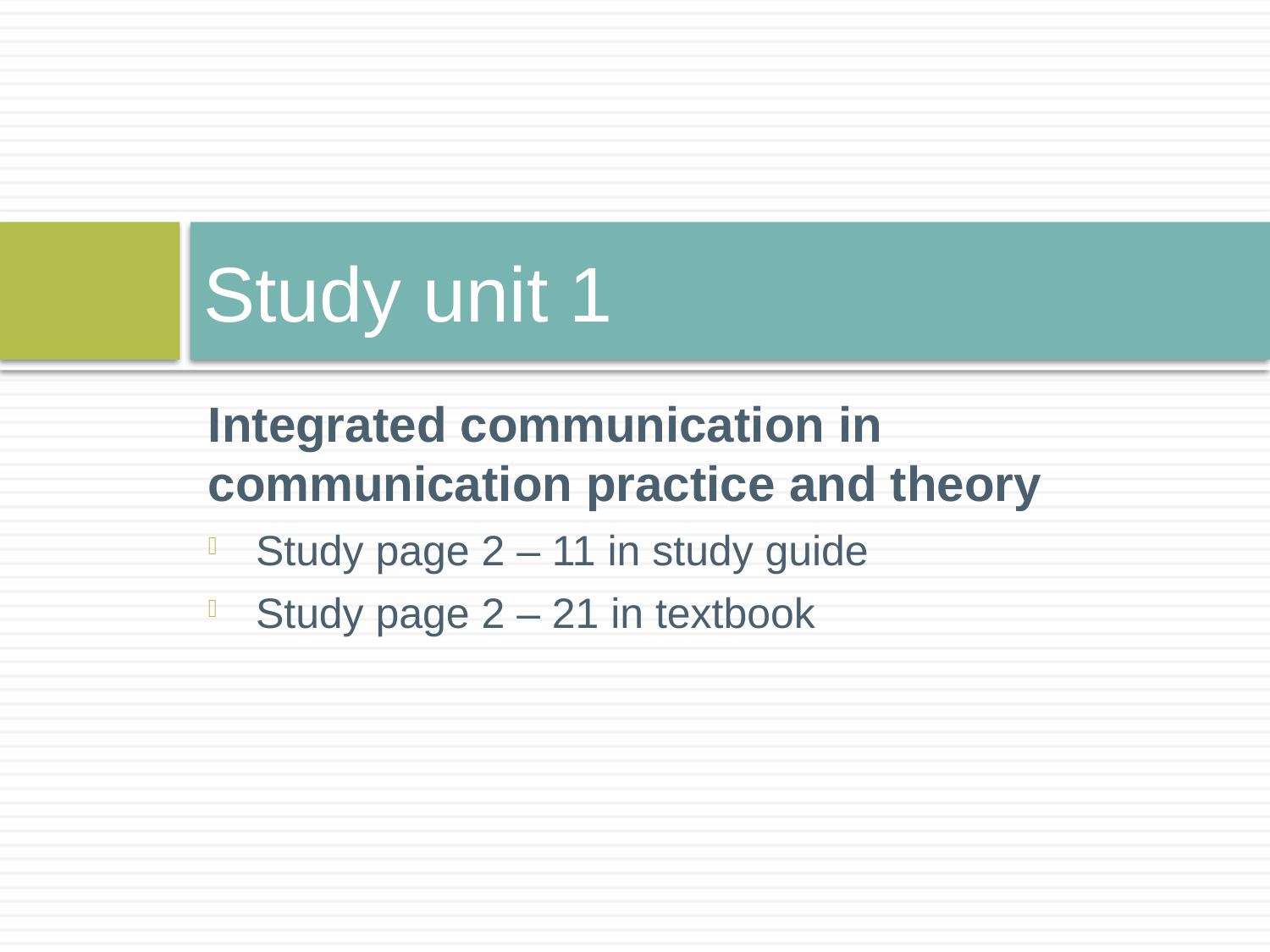

# Study unit 1
Integrated communication in communication practice and theory
Study page 2 – 11 in study guide
Study page 2 – 21 in textbook